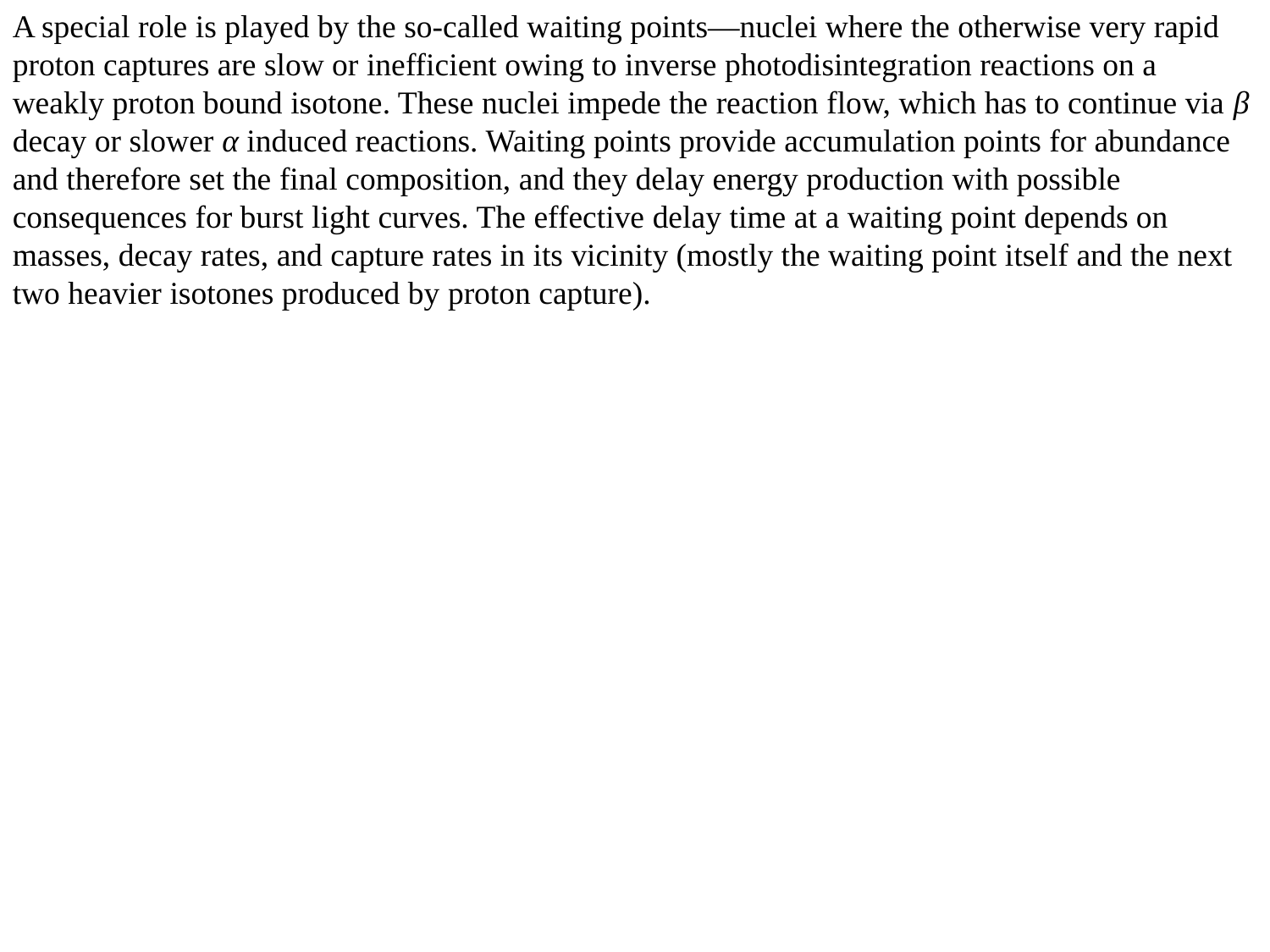

A special role is played by the so-called waiting points—nuclei where the otherwise very rapid proton captures are slow or inefficient owing to inverse photodisintegration reactions on a weakly proton bound isotone. These nuclei impede the reaction flow, which has to continue via β decay or slower α induced reactions. Waiting points provide accumulation points for abundance and therefore set the final composition, and they delay energy production with possible consequences for burst light curves. The effective delay time at a waiting point depends on masses, decay rates, and capture rates in its vicinity (mostly the waiting point itself and the next two heavier isotones produced by proton capture).